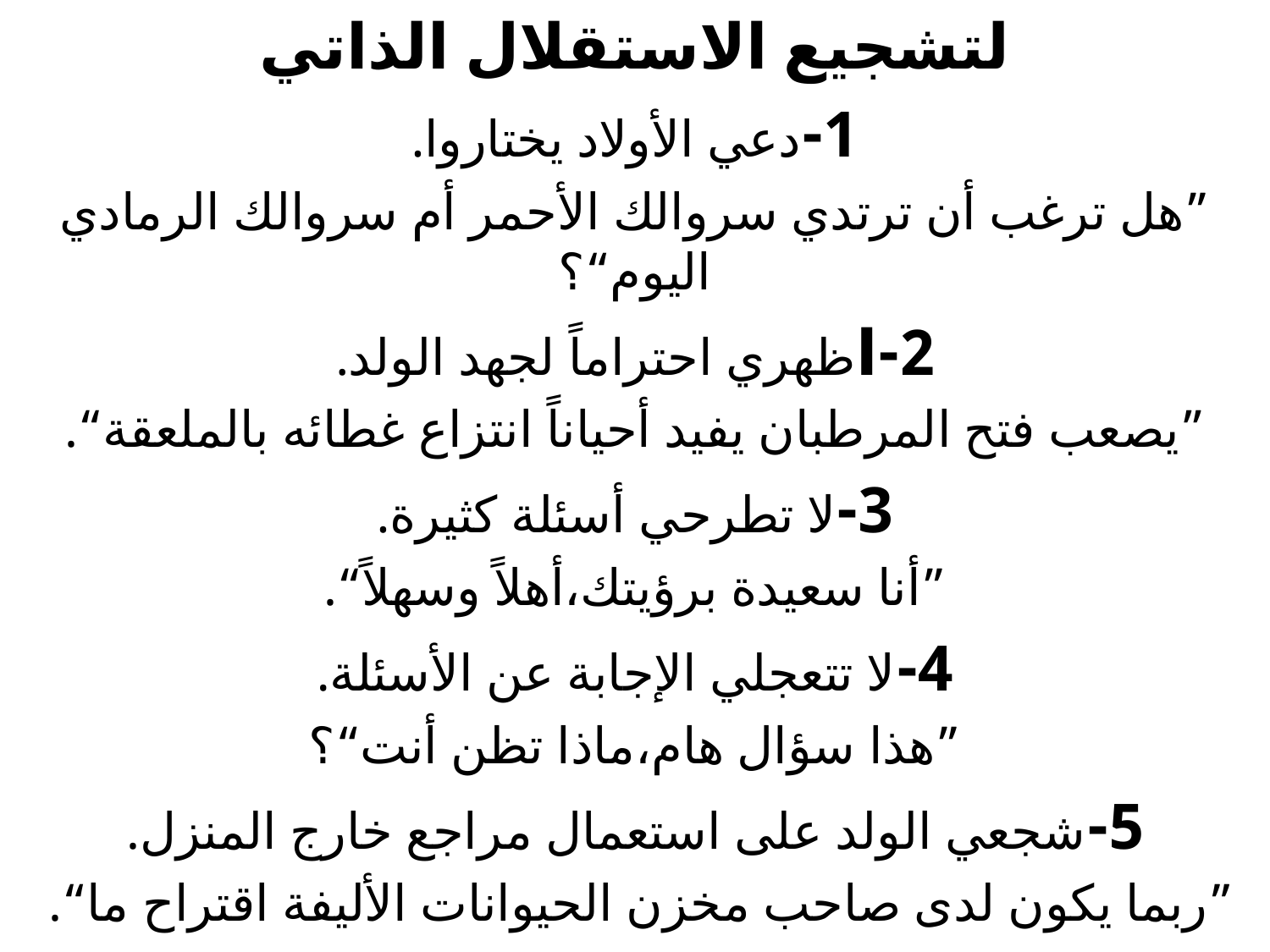

لتشجيع الاستقلال الذاتي
1-دعي الأولاد يختاروا.
”هل ترغب أن ترتدي سروالك الأحمر أم سروالك الرمادي اليوم“؟
2-اظهري احتراماً لجهد الولد.
”يصعب فتح المرطبان يفيد أحياناً انتزاع غطائه بالملعقة“.
3-لا تطرحي أسئلة كثيرة.
”أنا سعيدة برؤيتك،أهلاً وسهلاً“.
4-لا تتعجلي الإجابة عن الأسئلة.
”هذا سؤال هام،ماذا تظن أنت“؟
5-شجعي الولد على استعمال مراجع خارج المنزل.
”ربما يكون لدى صاحب مخزن الحيوانات الأليفة اقتراح ما“.